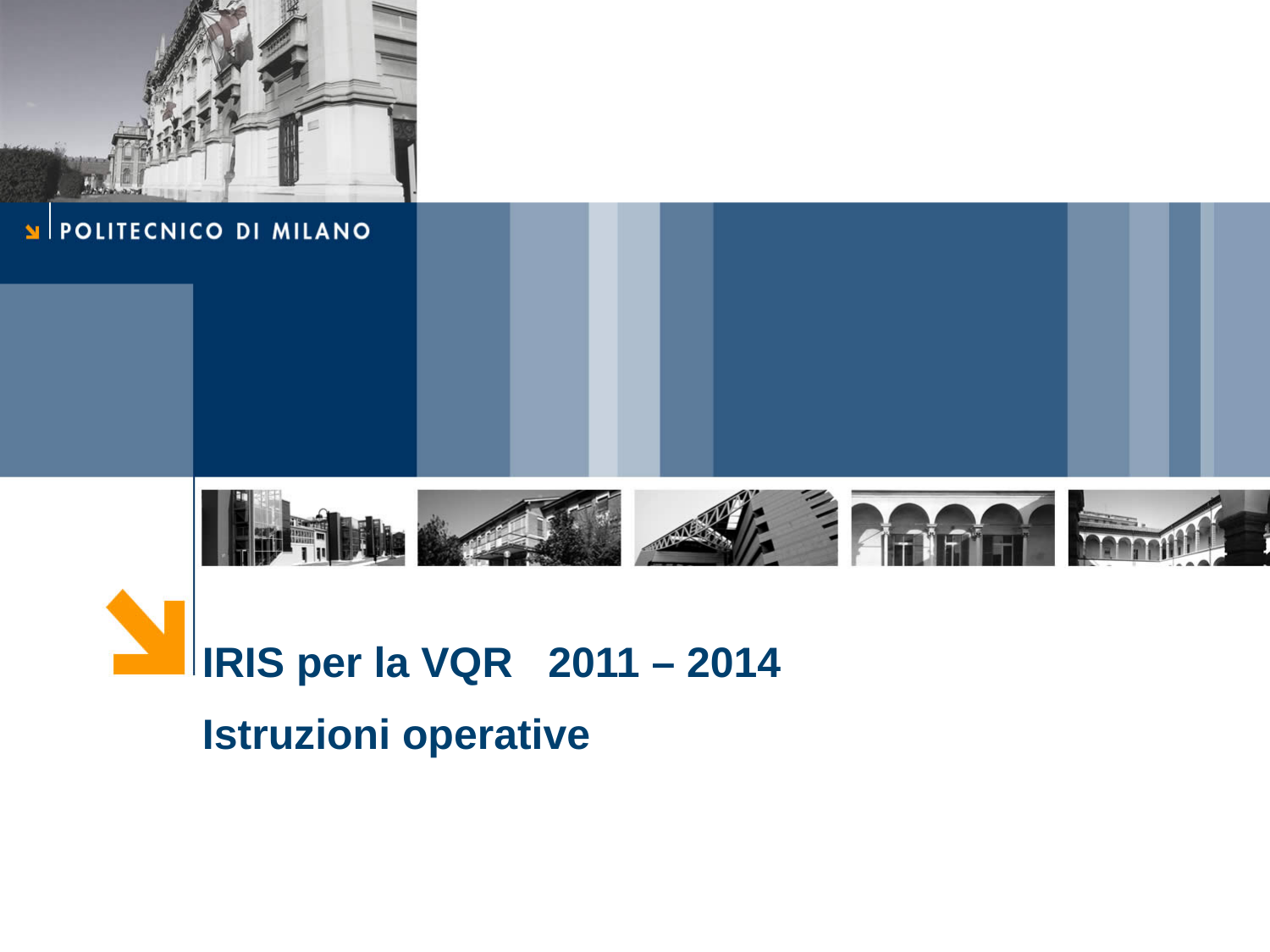

IRIS per la VQR   2011 – 2014
Istruzioni operative